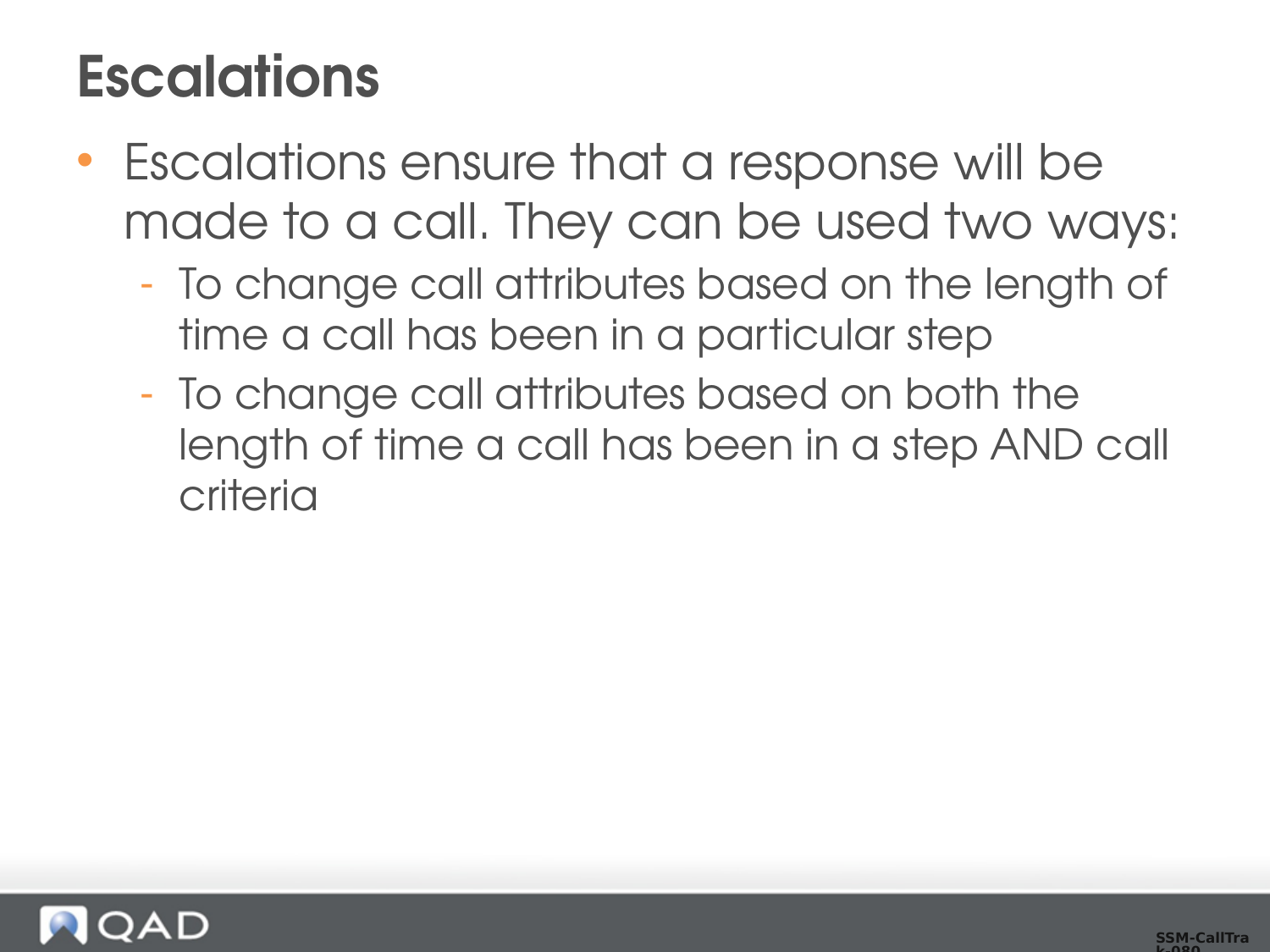

# Escalations
Escalations ensure that a response will be made to a call. They can be used two ways:
To change call attributes based on the length of time a call has been in a particular step
To change call attributes based on both the length of time a call has been in a step AND call criteria

SSM-CallTrak-080